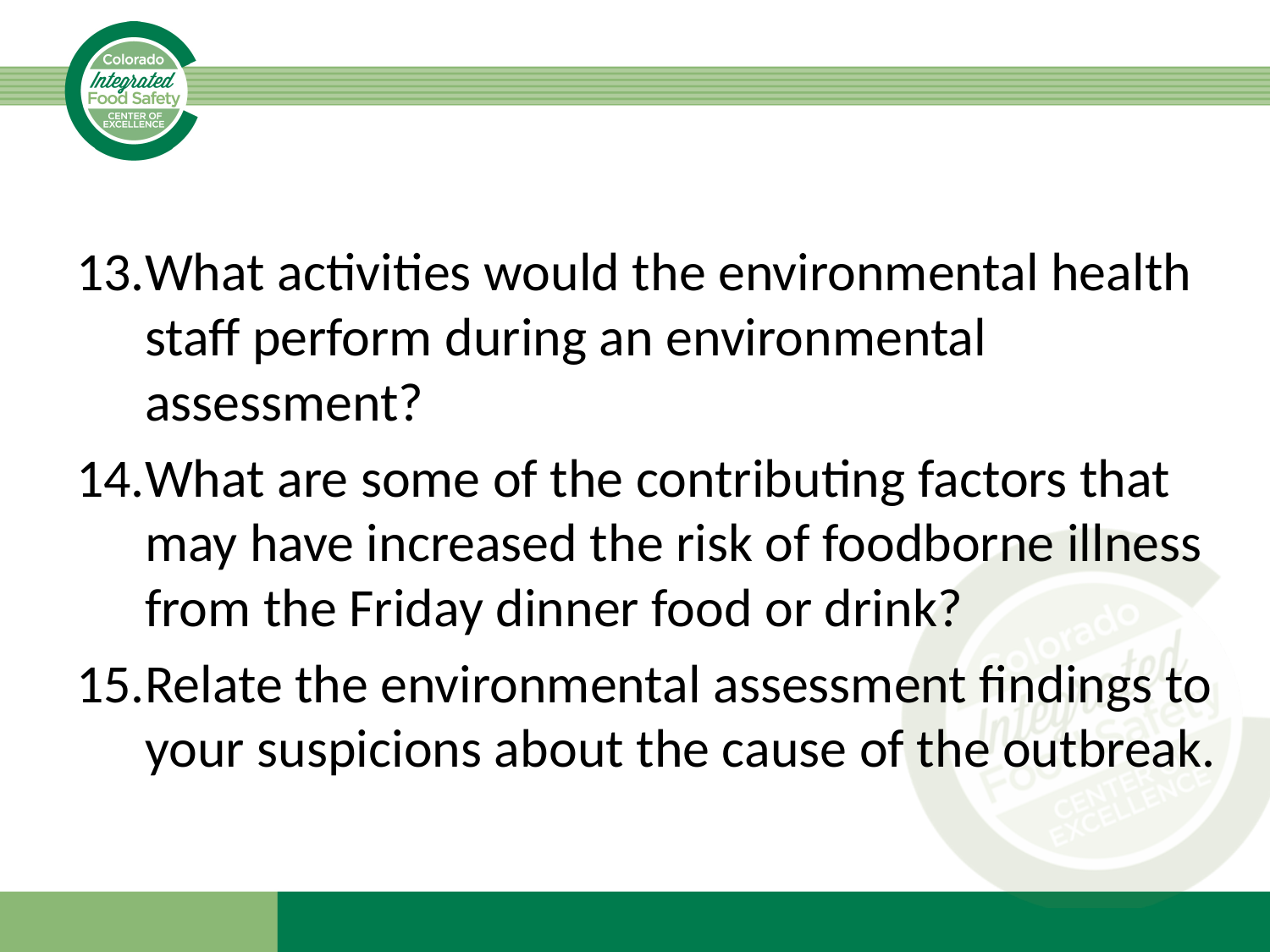

#
What activities would the environmental health staff perform during an environmental assessment?
What are some of the contributing factors that may have increased the risk of foodborne illness from the Friday dinner food or drink?
Relate the environmental assessment findings to your suspicions about the cause of the outbreak.